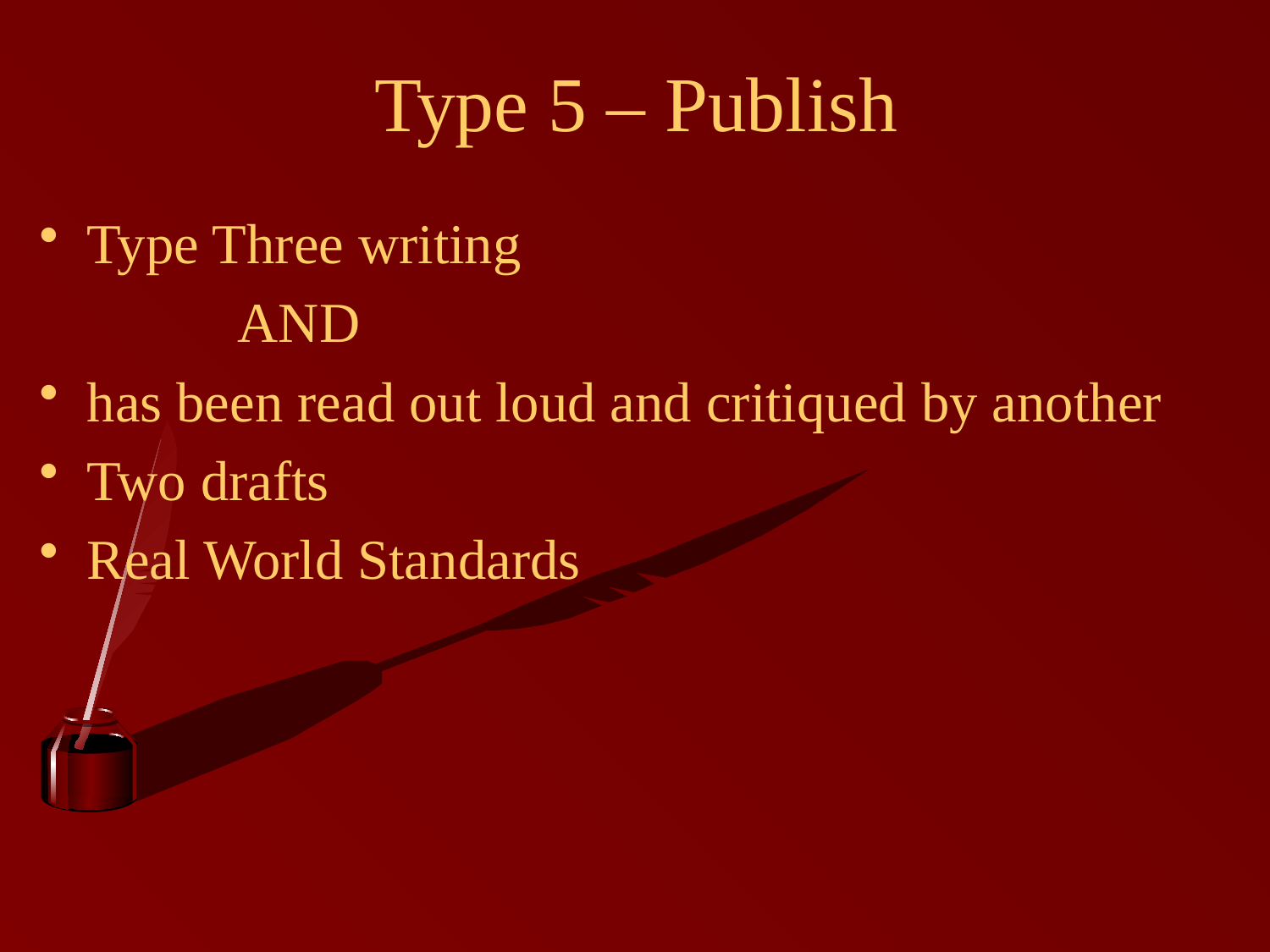

# Type 5 – Publish
Type Three writing
              AND
has been read out loud and critiqued by another
Two drafts
Real World Standards